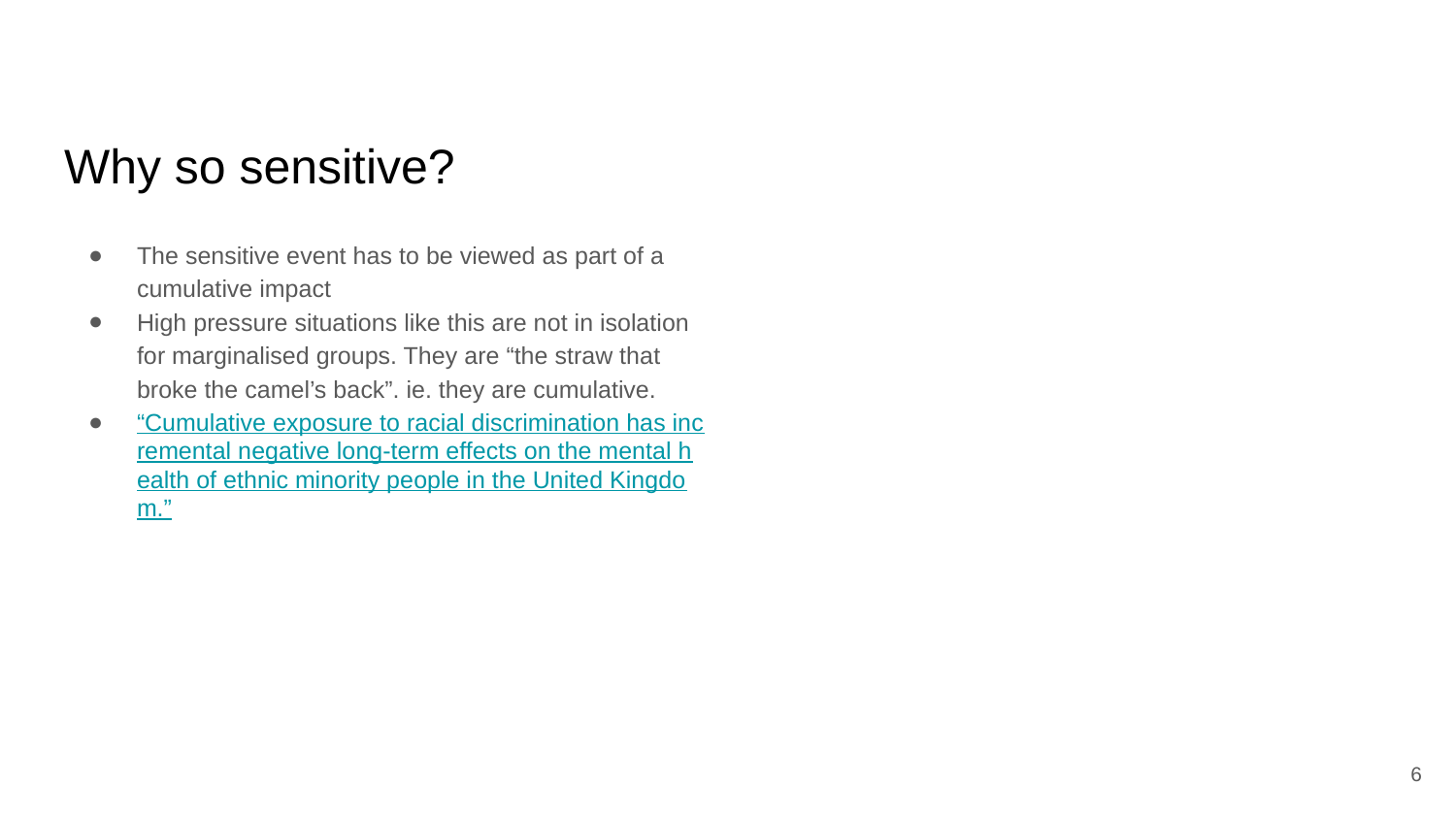

# Why so sensitive?
The sensitive event has to be viewed as part of a cumulative impact
High pressure situations like this are not in isolation for marginalised groups. They are “the straw that broke the camel’s back”. ie. they are cumulative.
“Cumulative exposure to racial discrimination has incremental negative long-term effects on the mental health of ethnic minority people in the United Kingdom.”

6